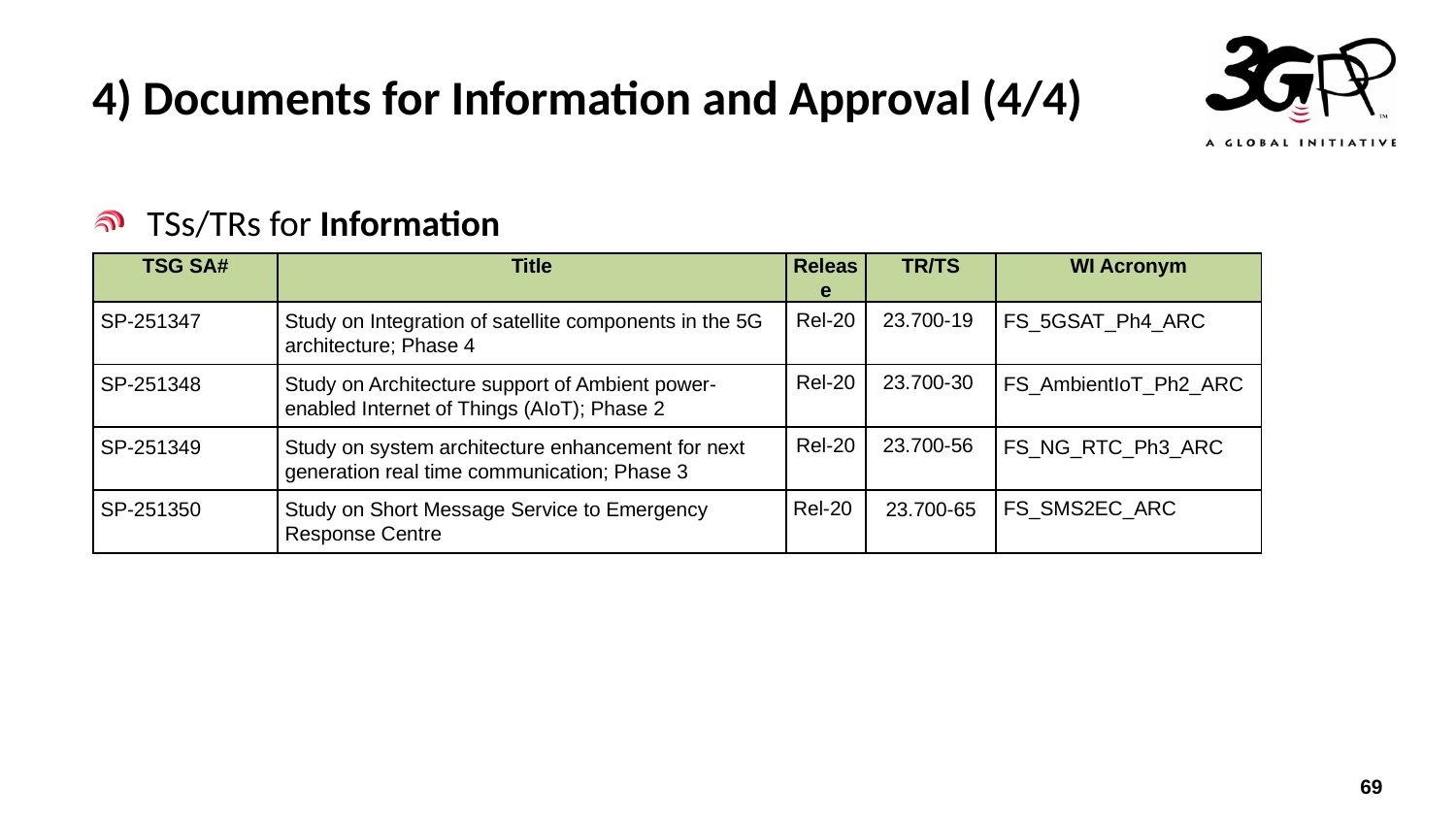

# 4) Documents for Information and Approval (4/4)
TSs/TRs for Information

| TSG SA# | Title | Release | TR/TS | WI Acronym |
| --- | --- | --- | --- | --- |
| SP-251347 | Study on Integration of satellite components in the 5G architecture; Phase 4 | Rel-20 | 23.700-19 | FS\_5GSAT\_Ph4\_ARC |
| SP-251348 | Study on Architecture support of Ambient power-enabled Internet of Things (AIoT); Phase 2 | Rel-20 | 23.700-30 | FS\_AmbientIoT\_Ph2\_ARC |
| SP-251349 | Study on system architecture enhancement for next generation real time communication; Phase 3 | Rel-20 | 23.700-56 | FS\_NG\_RTC\_Ph3\_ARC |
| SP-251350 | Study on Short Message Service to Emergency Response Centre | Rel-20 | 23.700-65 | FS\_SMS2EC\_ARC |